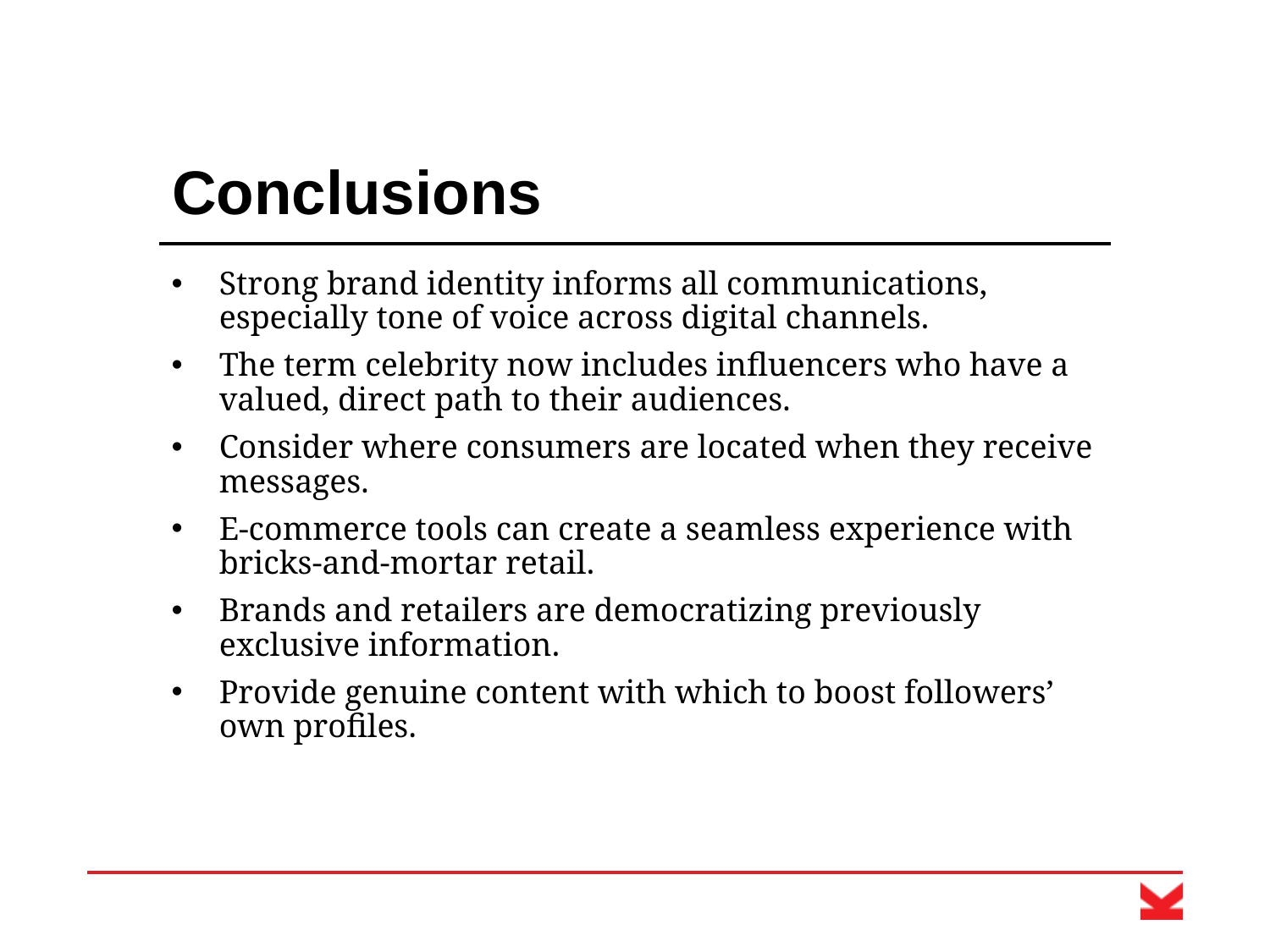

# Conclusions
Strong brand identity informs all communications, especially tone of voice across digital channels.
The term celebrity now includes influencers who have a valued, direct path to their audiences.
Consider where consumers are located when they receive messages.
E-commerce tools can create a seamless experience with bricks-and-mortar retail.
Brands and retailers are democratizing previously exclusive information.
Provide genuine content with which to boost followers’ own profiles.